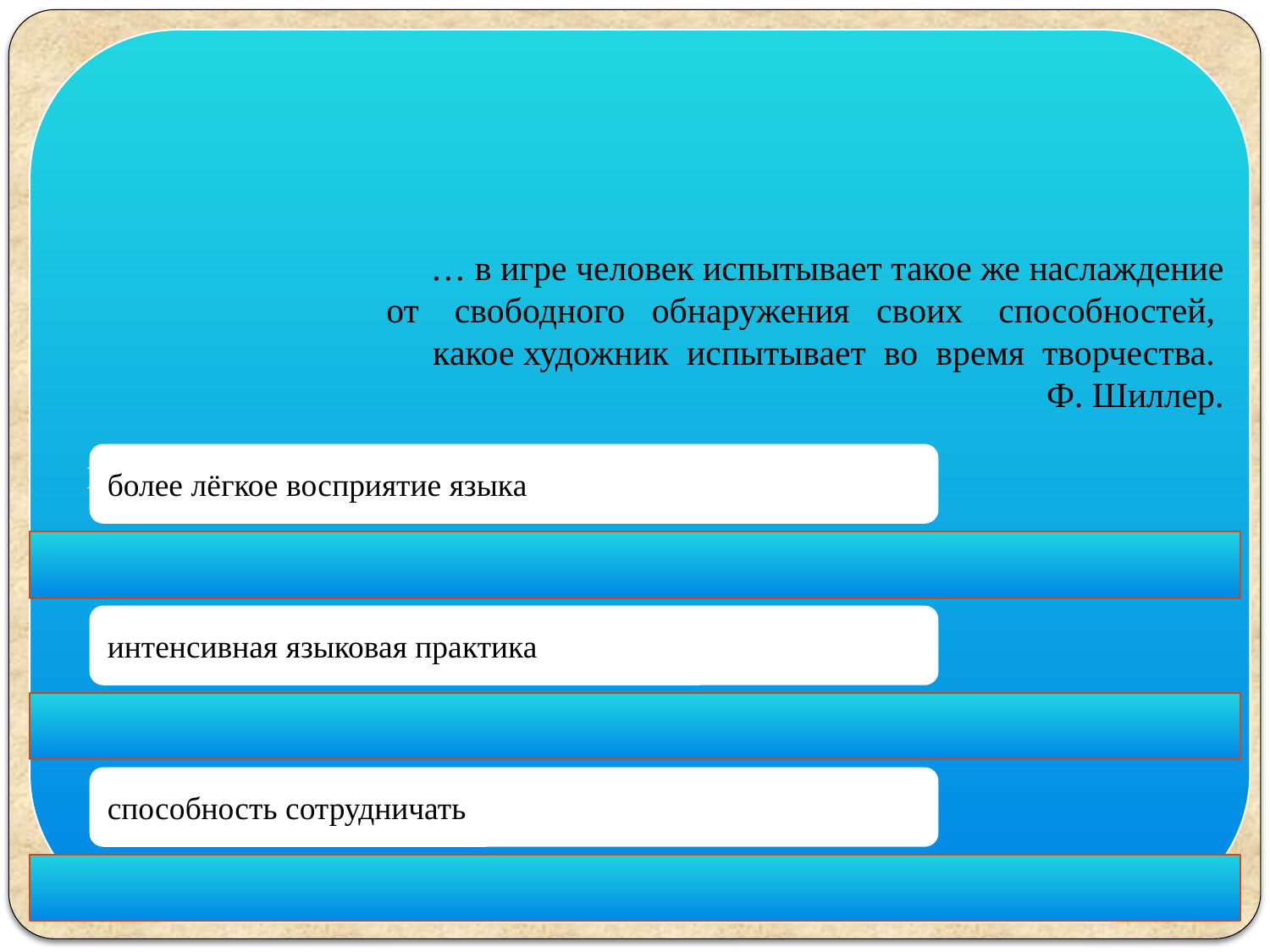

… в игре человек испытывает такое же наслаждение
от    свободного   обнаружения   своих    способностей,
какое художник  испытывает  во  время  творчества.
Ф. Шиллер.
ИГРА
более лёгкое восприятие языка
интенсивная языковая практика
способность сотрудничать